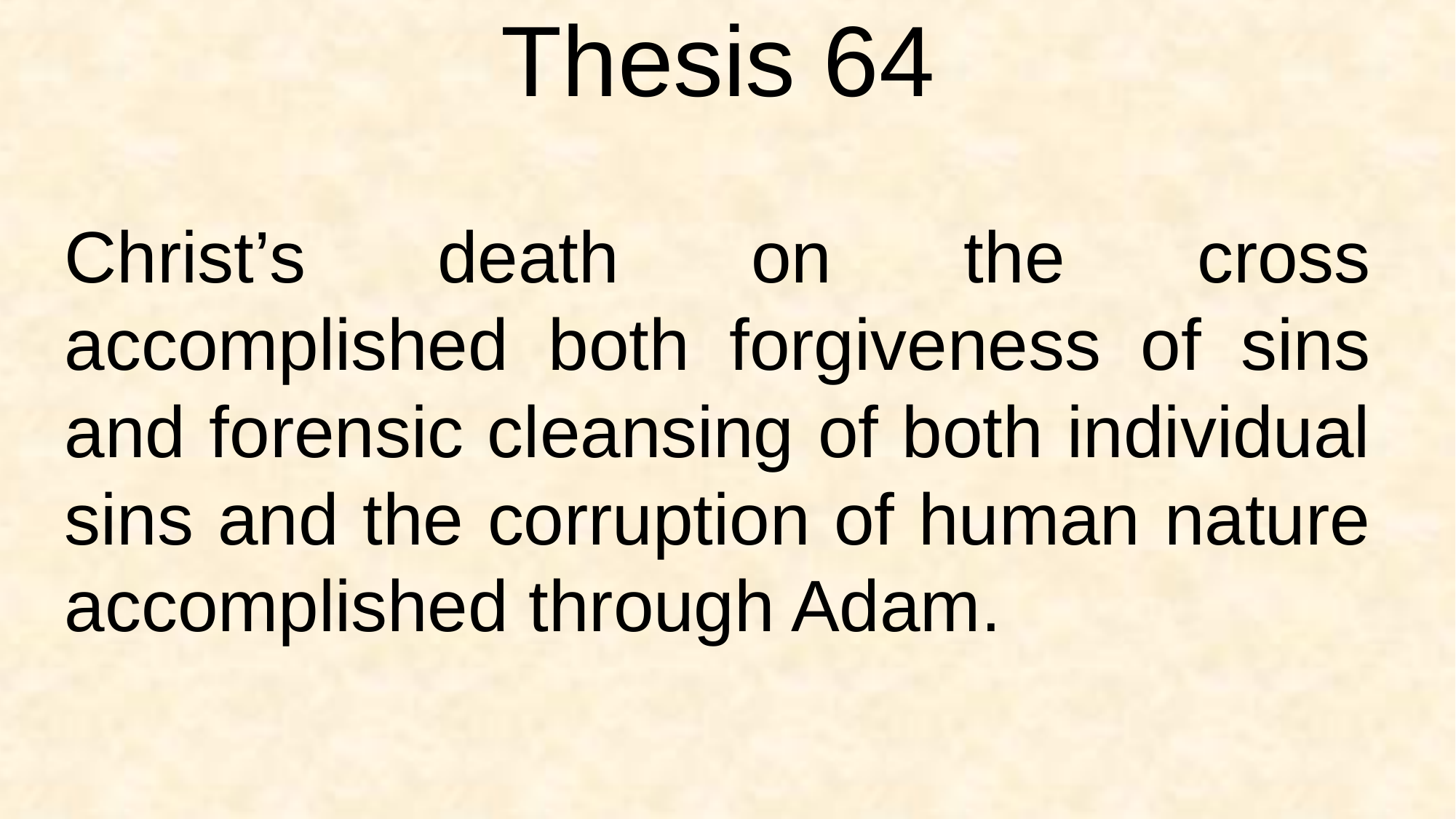

Thesis 64

Christ’s death on the cross accomplished both forgiveness of sins and forensic cleansing of both individual sins and the corruption of human nature accomplished through Adam.